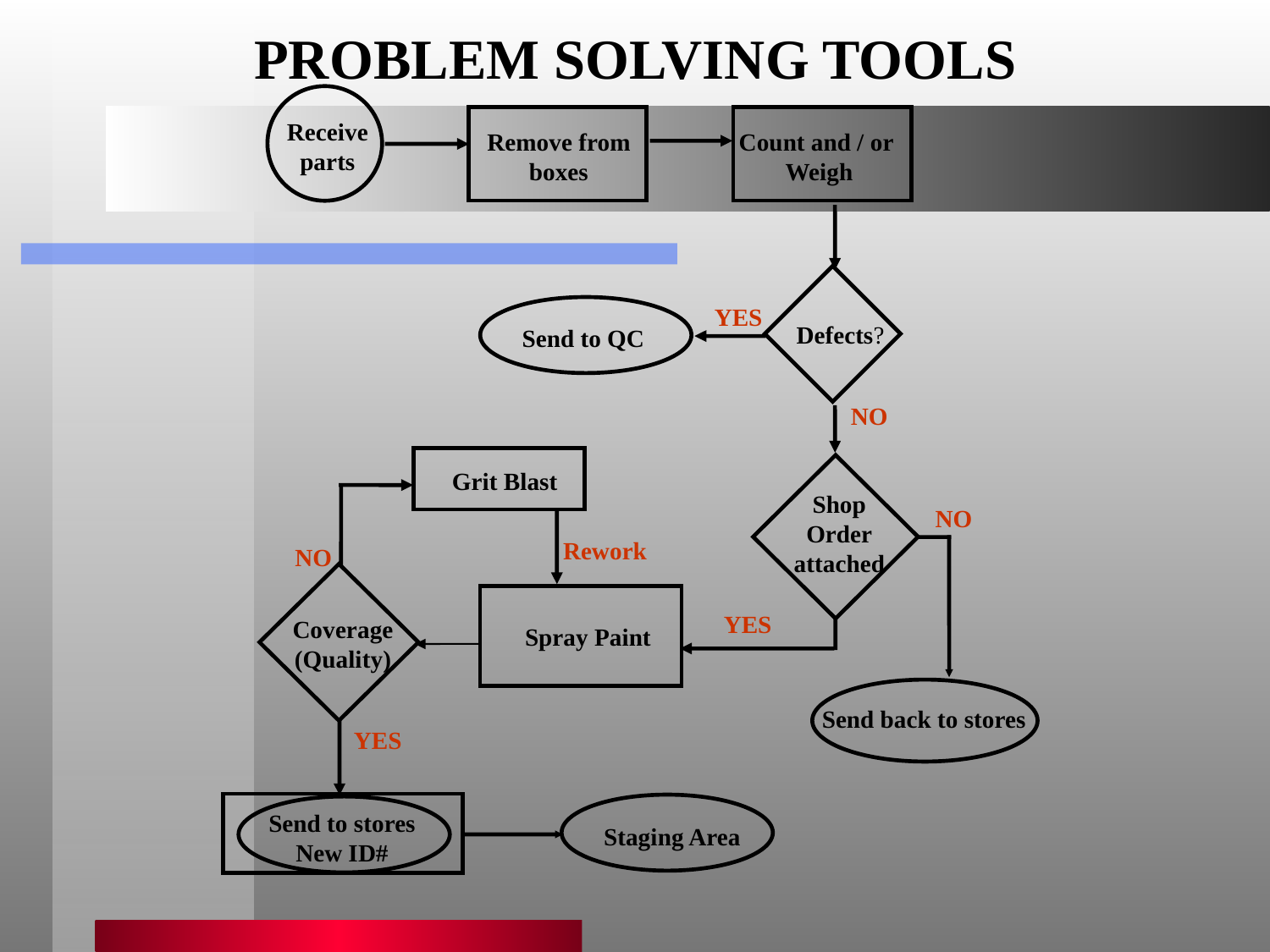

PROBLEM SOLVING TOOLS

Receive
parts
Remove from
boxes
Count and / or
Weigh

YES

Defects?
Send to QC

NO

Grit Blast
Shop
Order
attached

NO

Rework
NO

YES
Coverage
(Quality)
Spray Paint

Send back to stores
YES

Send to stores
New ID#
Staging Area